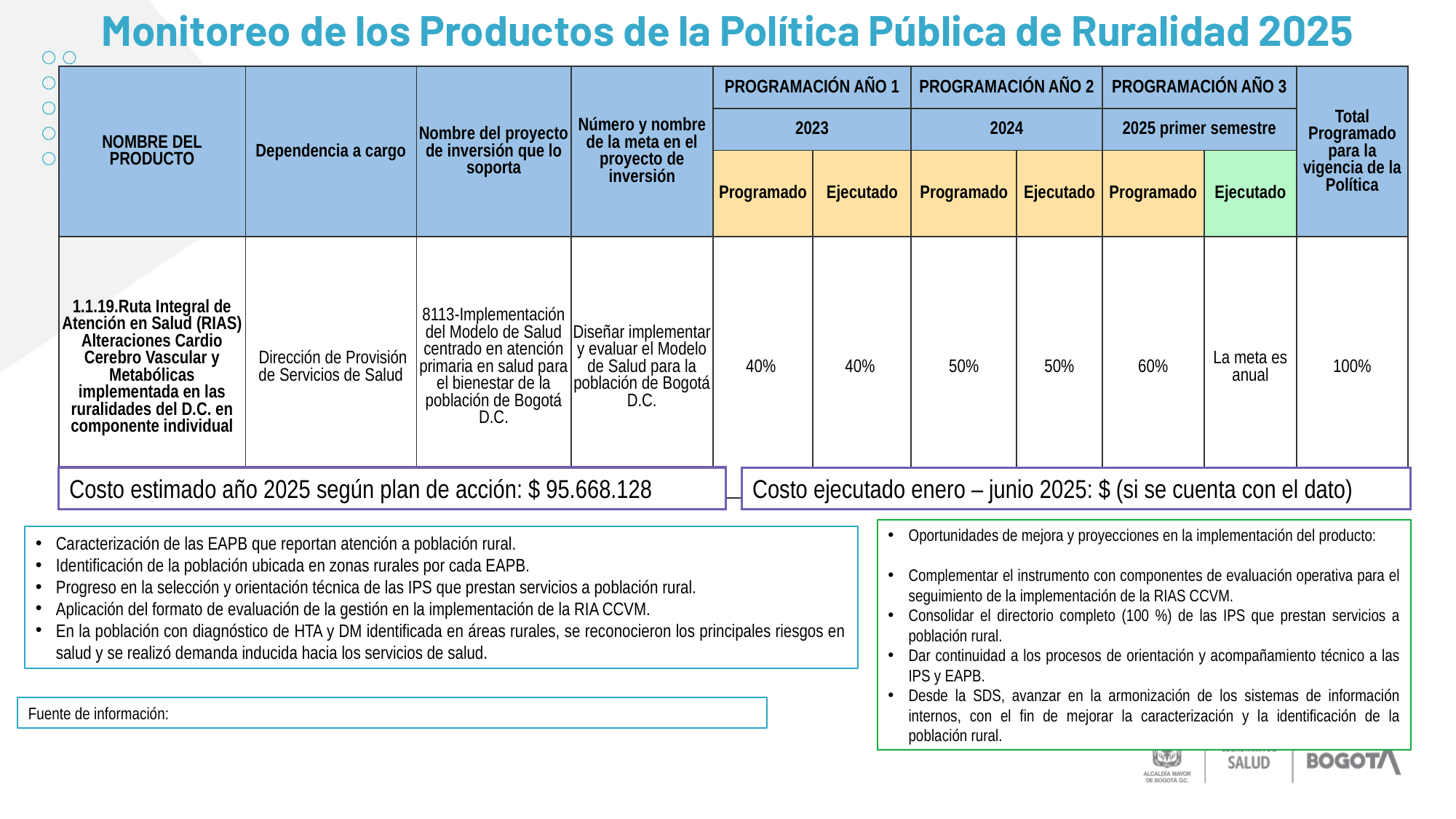

Monitoreo de los Productos de la Política Pública de Ruralidad 2025
| NOMBRE DEL PRODUCTO | Dependencia a cargo | Nombre del proyecto de inversión que lo soporta | Número y nombre de la meta en el proyecto de inversión | PROGRAMACIÓN AÑO 1 |  | PROGRAMACIÓN AÑO 2 |  | PROGRAMACIÓN AÑO 3 |  | Total Programado para la vigencia de la Política |
| --- | --- | --- | --- | --- | --- | --- | --- | --- | --- | --- |
|  |  |  |  | 2023 |  | 2024 |  | 2025 primer semestre |  |  |
|  |  |  |  | Programado | Ejecutado | Programado | Ejecutado | Programado | Ejecutado |  |
| 1.1.19.Ruta Integral de Atención en Salud (RIAS) Alteraciones Cardio Cerebro Vascular y Metabólicas implementada en las ruralidades del D.C. en componente individual | Dirección de Provisión de Servicios de Salud | 8113-Implementación del Modelo de Salud centrado en atención primaria en salud para el bienestar de la población de Bogotá D.C. | Diseñar implementar y evaluar el Modelo de Salud para la población de Bogotá D.C. | 40% | 40% | 50% | 50% | 60% | La meta es anual | 100% |
Costo estimado año 2025 según plan de acción: $ 95.668.128
Costo ejecutado enero – junio 2025: $ (si se cuenta con el dato)
Oportunidades de mejora y proyecciones en la implementación del producto:

Complementar el instrumento con componentes de evaluación operativa para el seguimiento de la implementación de la RIAS CCVM.
Consolidar el directorio completo (100 %) de las IPS que prestan servicios a población rural.
Dar continuidad a los procesos de orientación y acompañamiento técnico a las IPS y EAPB.
Desde la SDS, avanzar en la armonización de los sistemas de información internos, con el fin de mejorar la caracterización y la identificación de la población rural.
Caracterización de las EAPB que reportan atención a población rural.
Identificación de la población ubicada en zonas rurales por cada EAPB.
Progreso en la selección y orientación técnica de las IPS que prestan servicios a población rural.
Aplicación del formato de evaluación de la gestión en la implementación de la RIA CCVM.
En la población con diagnóstico de HTA y DM identificada en áreas rurales, se reconocieron los principales riesgos en salud y se realizó demanda inducida hacia los servicios de salud.
Fuente de información: